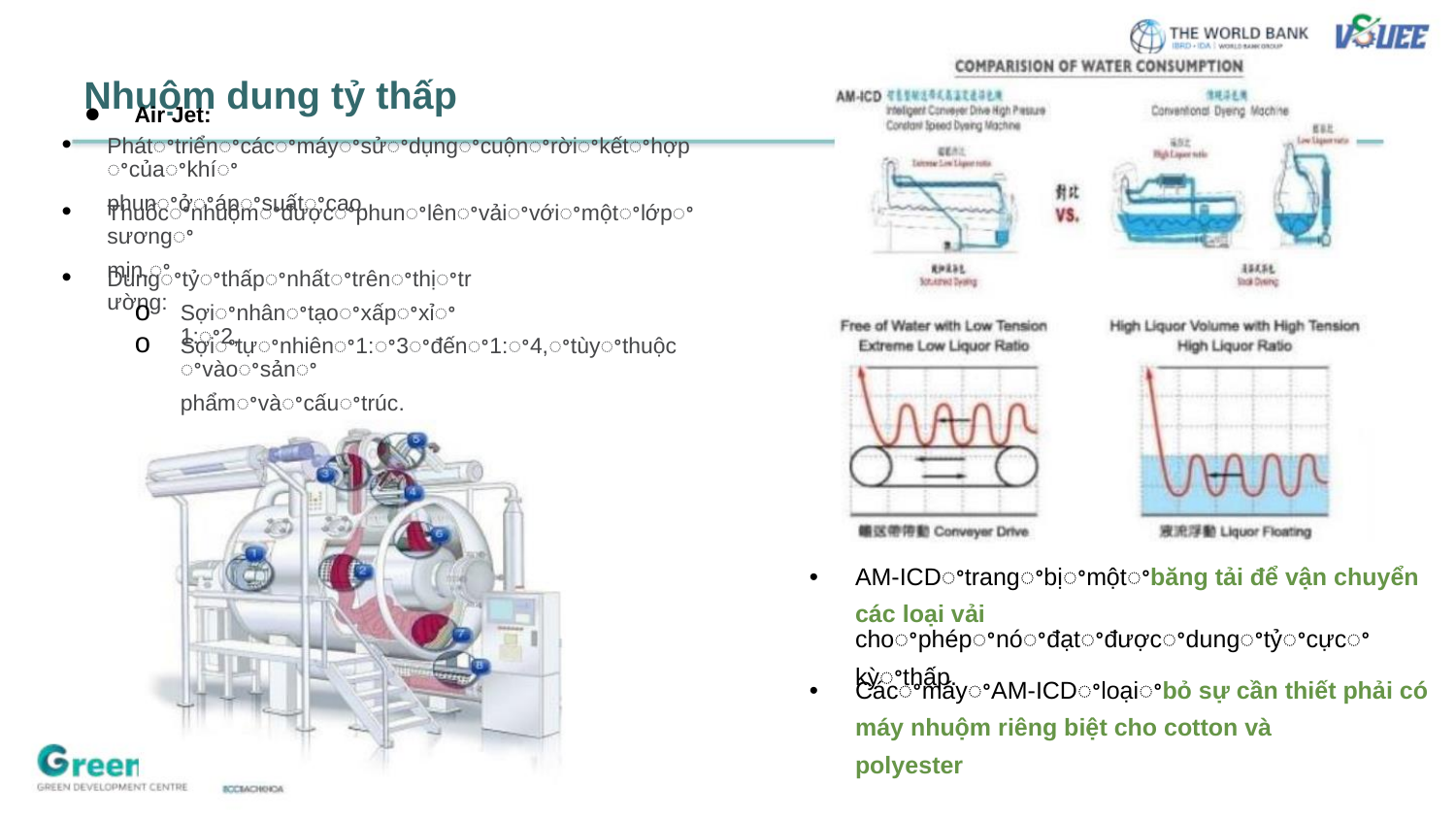

Nhuộm dung tỷ thấp
●
Air Jet:
•
•
•
Phátꢀtriểnꢀcácꢀmáyꢀsửꢀdụngꢀcuộnꢀrờiꢀkếtꢀhợpꢀcủaꢀkhíꢀ
phunꢀởꢀápꢀsuấtꢀcao.
Thuốcꢀnhuộmꢀđượcꢀphunꢀlênꢀvảiꢀvớiꢀmộtꢀlớpꢀsươngꢀ
mịn.ꢀ
Dungꢀtỷꢀthấpꢀnhấtꢀtrênꢀthịꢀtrường:
o
o
Sợiꢀnhânꢀtạoꢀxấpꢀxỉꢀ1:ꢀ2,
Sợiꢀtựꢀnhiênꢀ1:ꢀ3ꢀđếnꢀ1:ꢀ4,ꢀtùyꢀthuộcꢀvàoꢀsảnꢀ
phẩmꢀvàꢀcấuꢀtrúc.
•
•
AM-ICDꢀtrangꢀbịꢀmộtꢀbăng tải để vận chuyển
các loại vải choꢀphépꢀnóꢀđạtꢀđượcꢀdungꢀtỷꢀcựcꢀ
kỳꢀthấp.
CácꢀmáyꢀAM-ICDꢀloạiꢀbỏ sự cần thiết phải có
máy nhuộm riêng biệt cho cotton và
polyester